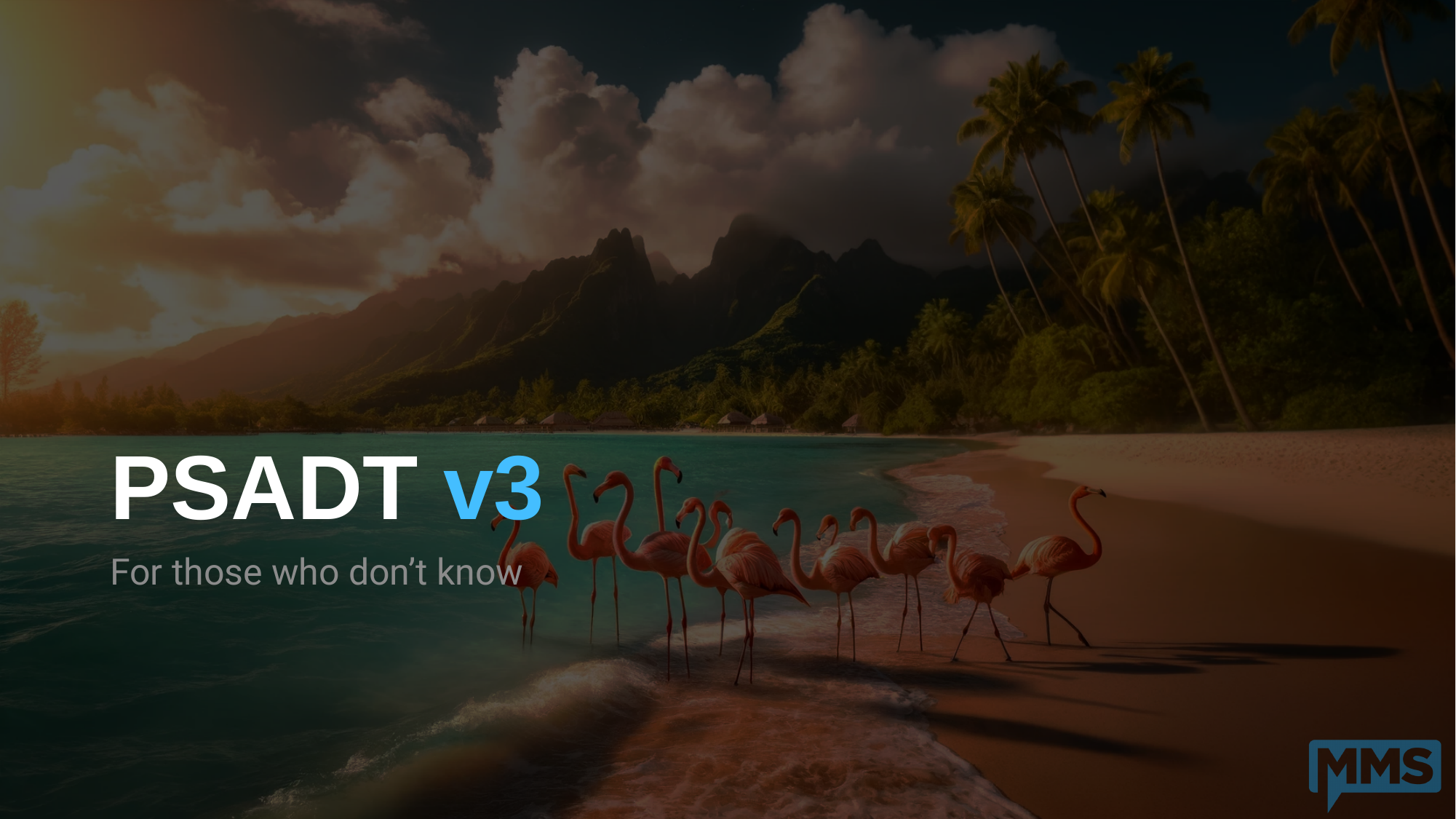

# PSADT v3
For those who don’t know